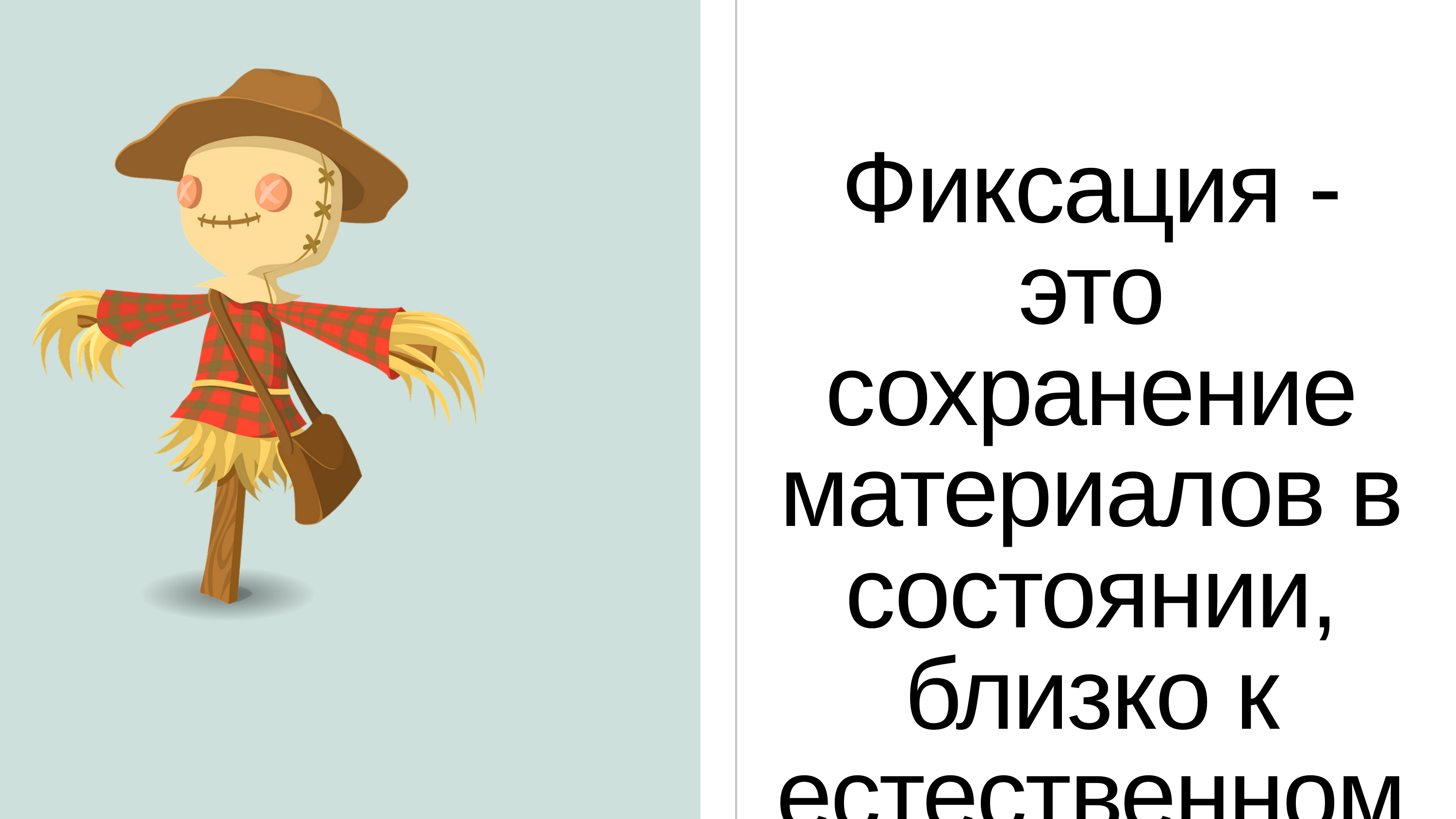

Фиксация - это сохранение материалов в состоянии, близко к естественному